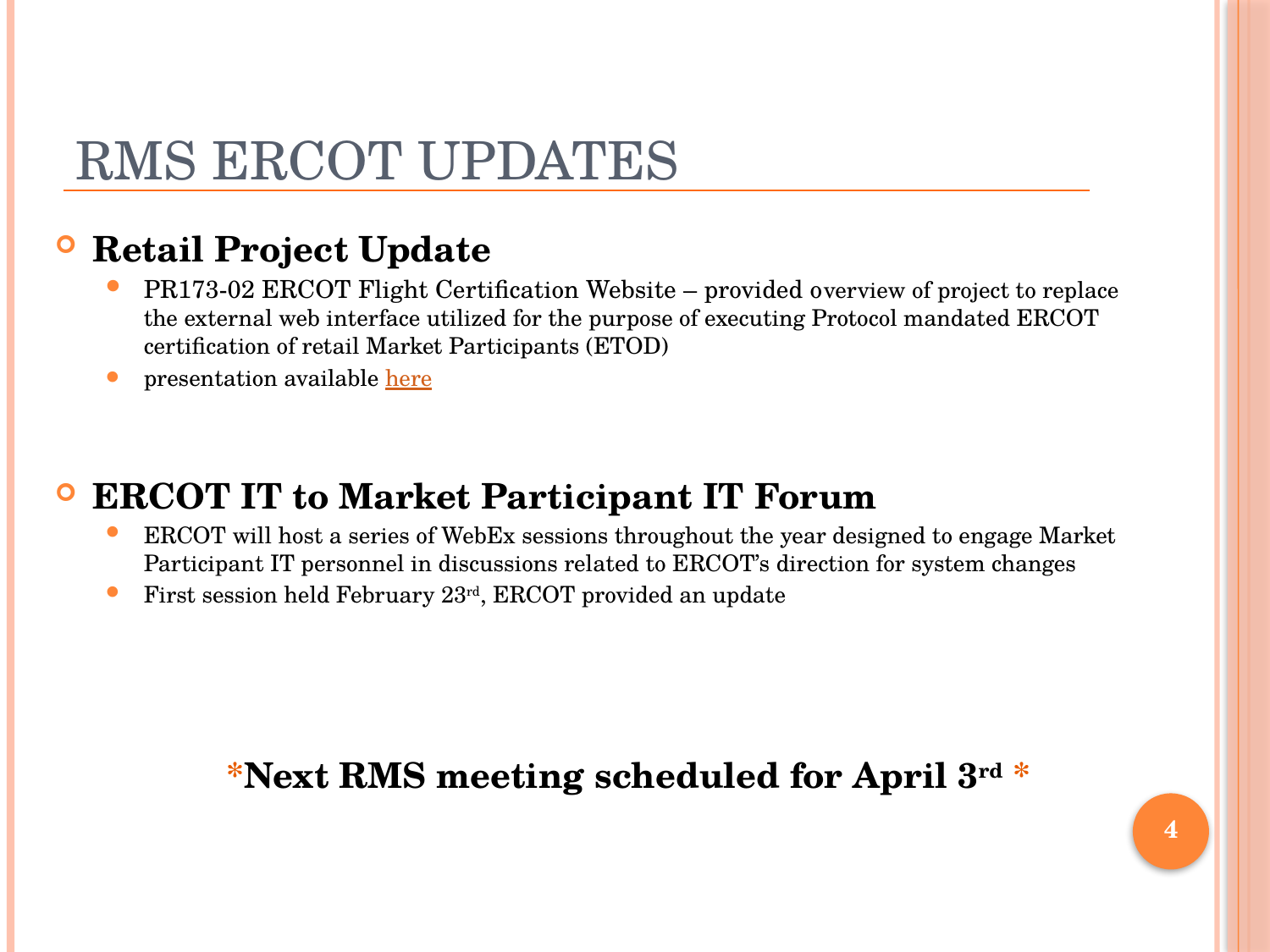

# RMS ERCOT Updates

Retail Project Update
PR173-02 ERCOT Flight Certification Website – provided overview of project to replace the external web interface utilized for the purpose of executing Protocol mandated ERCOT certification of retail Market Participants (ETOD)
presentation available here

ERCOT IT to Market Participant IT Forum
ERCOT will host a series of WebEx sessions throughout the year designed to engage Market Participant IT personnel in discussions related to ERCOT’s direction for system changes
First session held February 23rd, ERCOT provided an update

*Next RMS meeting scheduled for April 3rd *
4